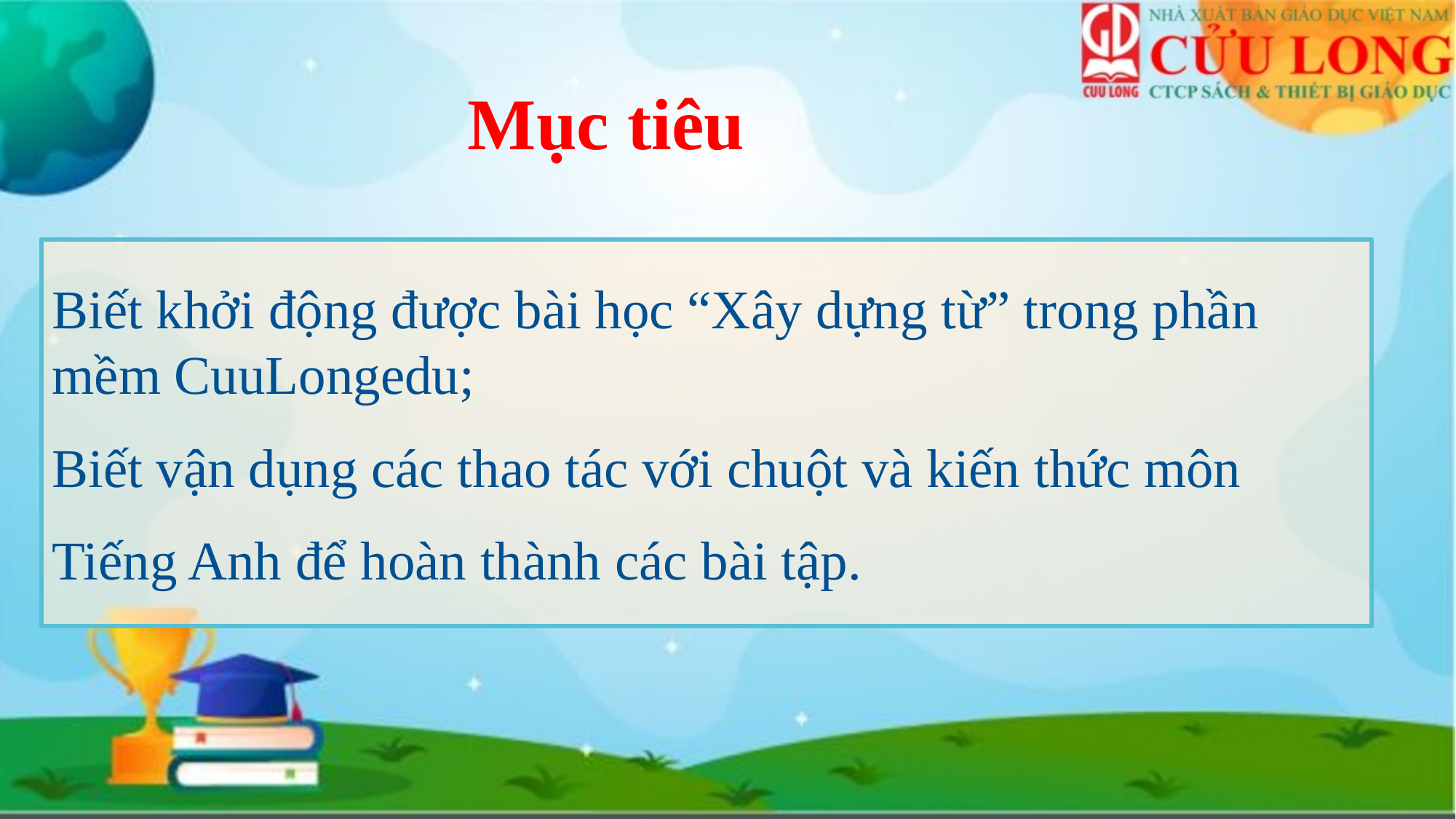

# Mục tiêu
Biết khởi động được bài học “Xây dựng từ” trong phần mềm CuuLongedu;
Biết vận dụng các thao tác với chuột và kiến thức môn
Tiếng Anh để hoàn thành các bài tập.